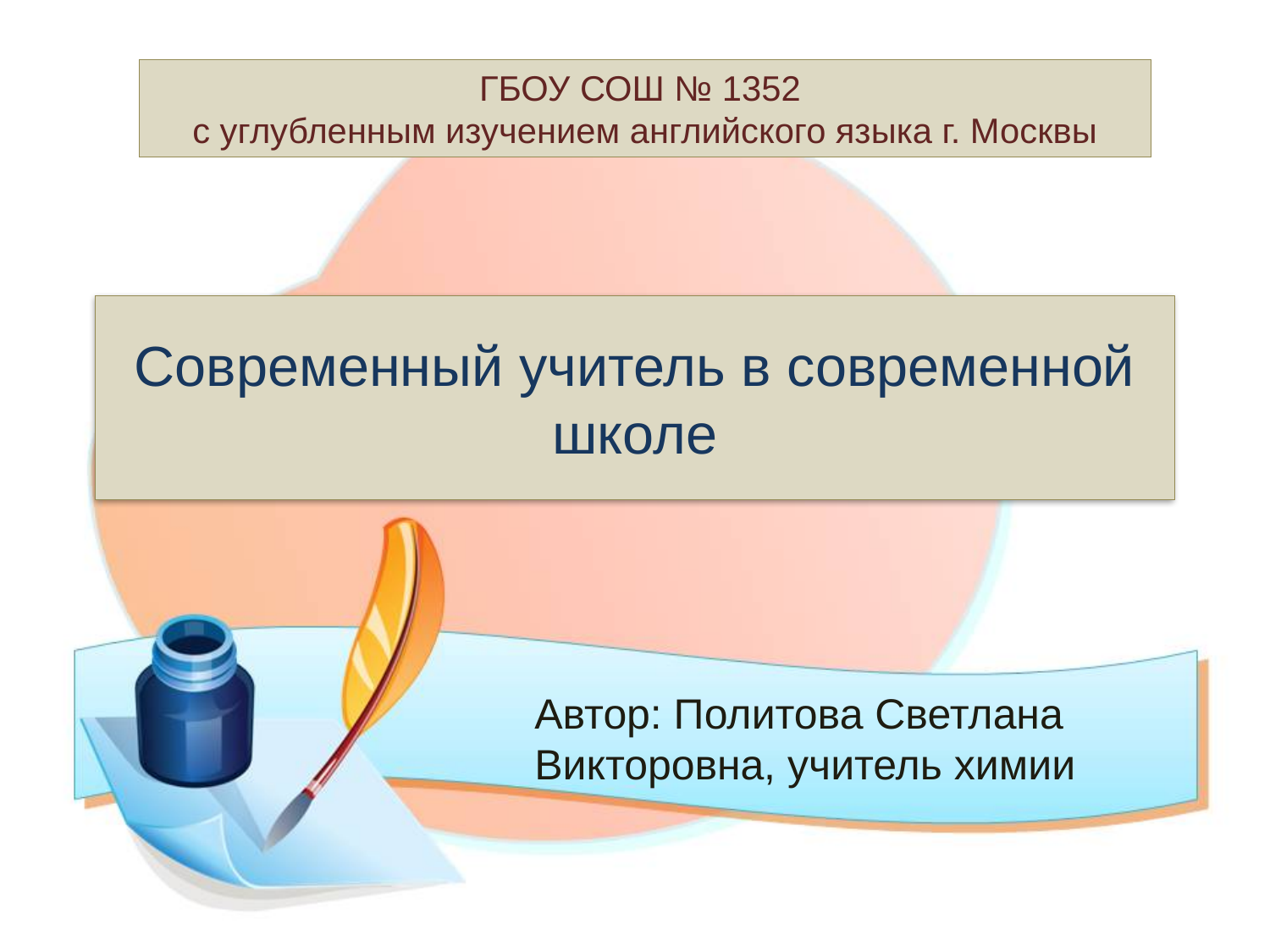

ГБОУ СОШ № 1352
с углубленным изучением английского языка г. Москвы
# Современный учитель в современной школе
Автор: Политова Светлана Викторовна, учитель химии